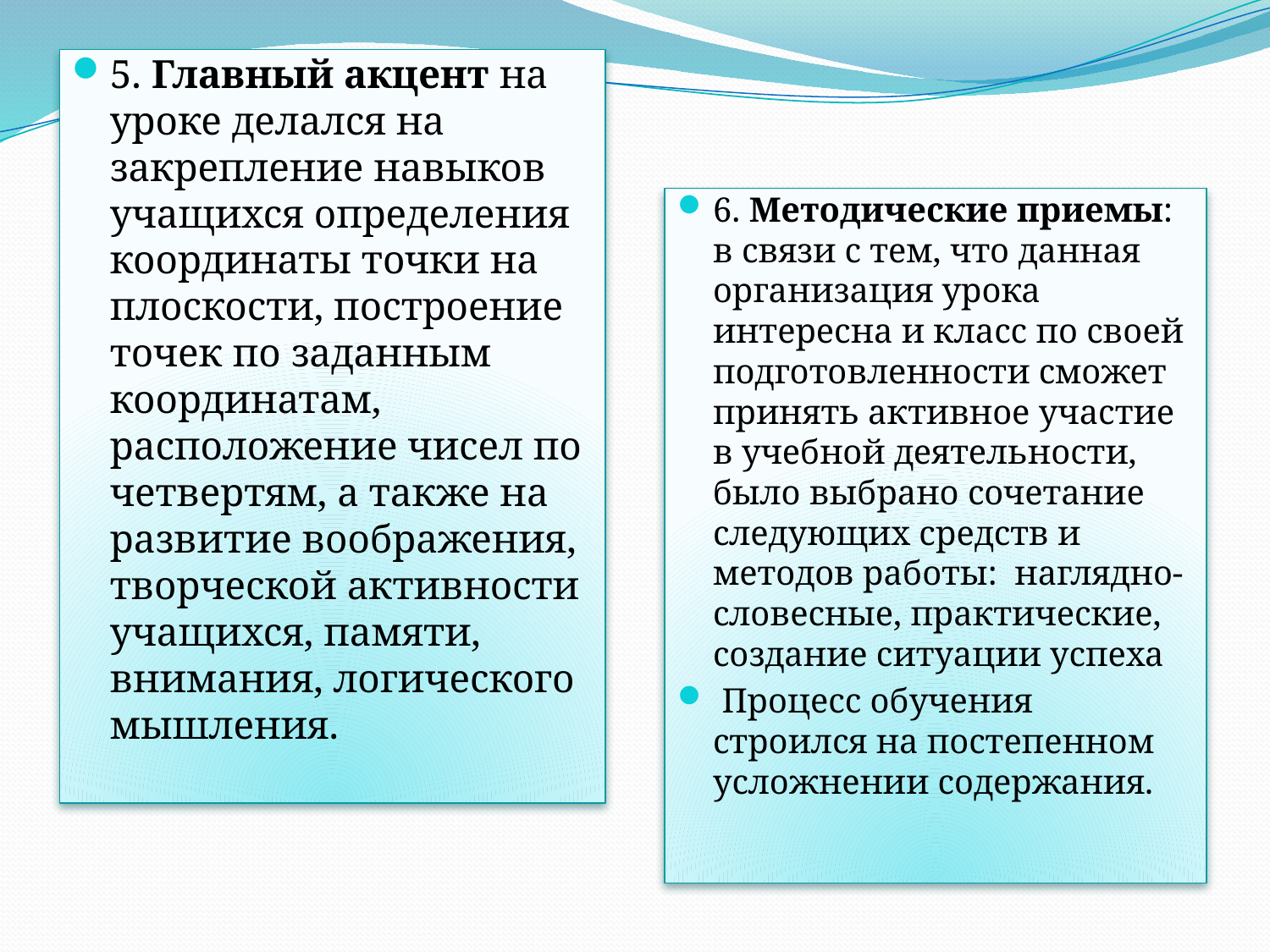

5. Главный акцент на уроке делался на закрепление навыков учащихся определения координаты точки на плоскости, построение точек по заданным координатам, расположение чисел по четвертям, а также на развитие воображения, творческой активности учащихся, памяти, внимания, логического мышления.

6. Методические приемы: в связи с тем, что данная организация урока интересна и класс по своей подготовленности сможет принять активное участие в учебной деятельности, было выбрано сочетание следующих средств и методов работы:  наглядно-словесные, практические, создание ситуации успеха
 Процесс обучения строился на постепенном усложнении содержания.